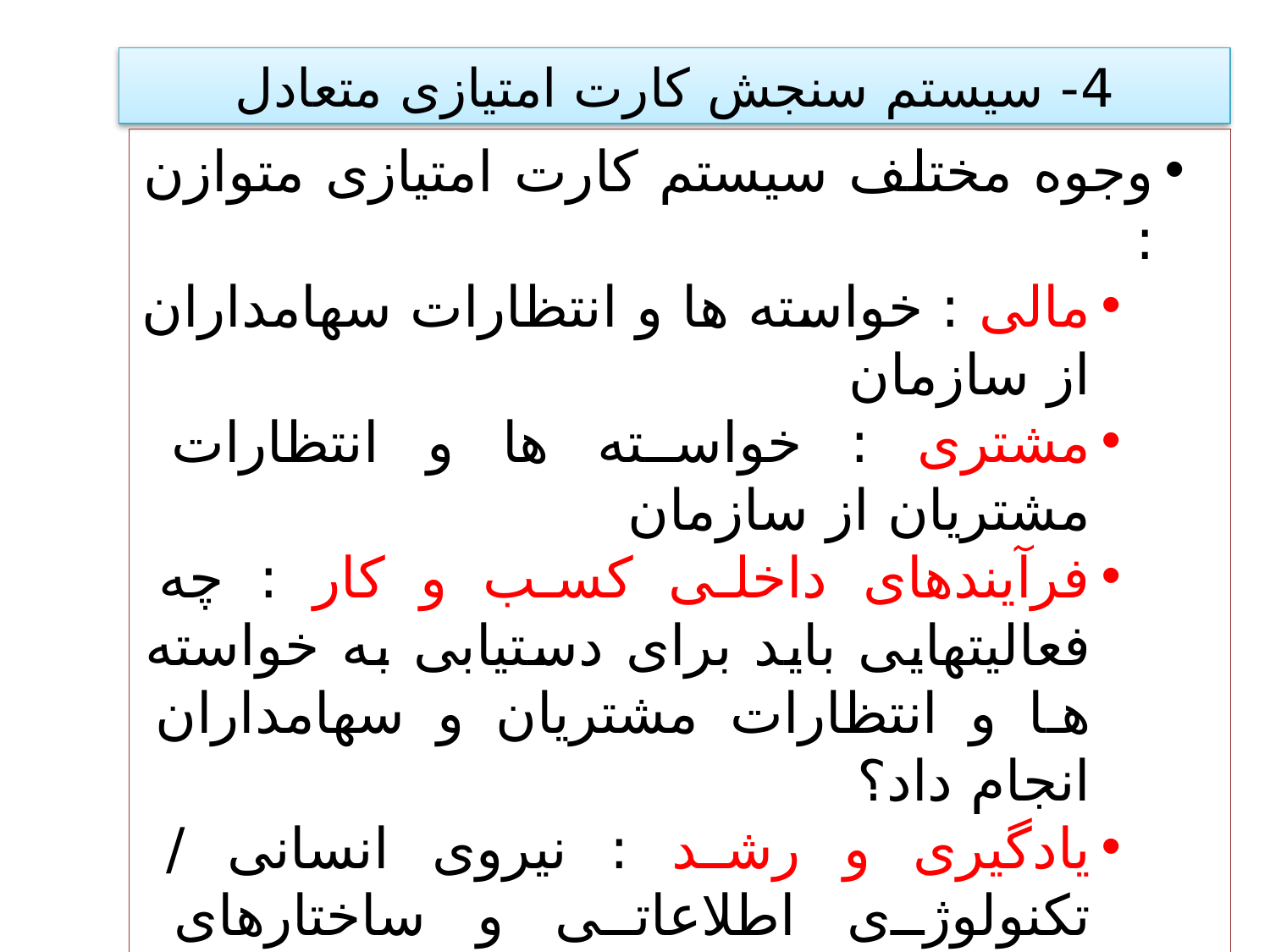

4- سیستم سنجش کارت امتیازی متعادل
وجوه مختلف سیستم کارت امتیازی متوازن :
مالی : خواسته ها و انتظارات سهامداران از سازمان
مشتری : خواسته ها و انتظارات مشتریان از سازمان
فرآیندهای داخلی کسب و کار : چه فعالیتهایی باید برای دستیابی به خواسته ها و انتظارات مشتریان و سهامداران انجام داد؟
یادگیری و رشد : نیروی انسانی / تکنولوژی اطلاعاتی و ساختارهای سازمان